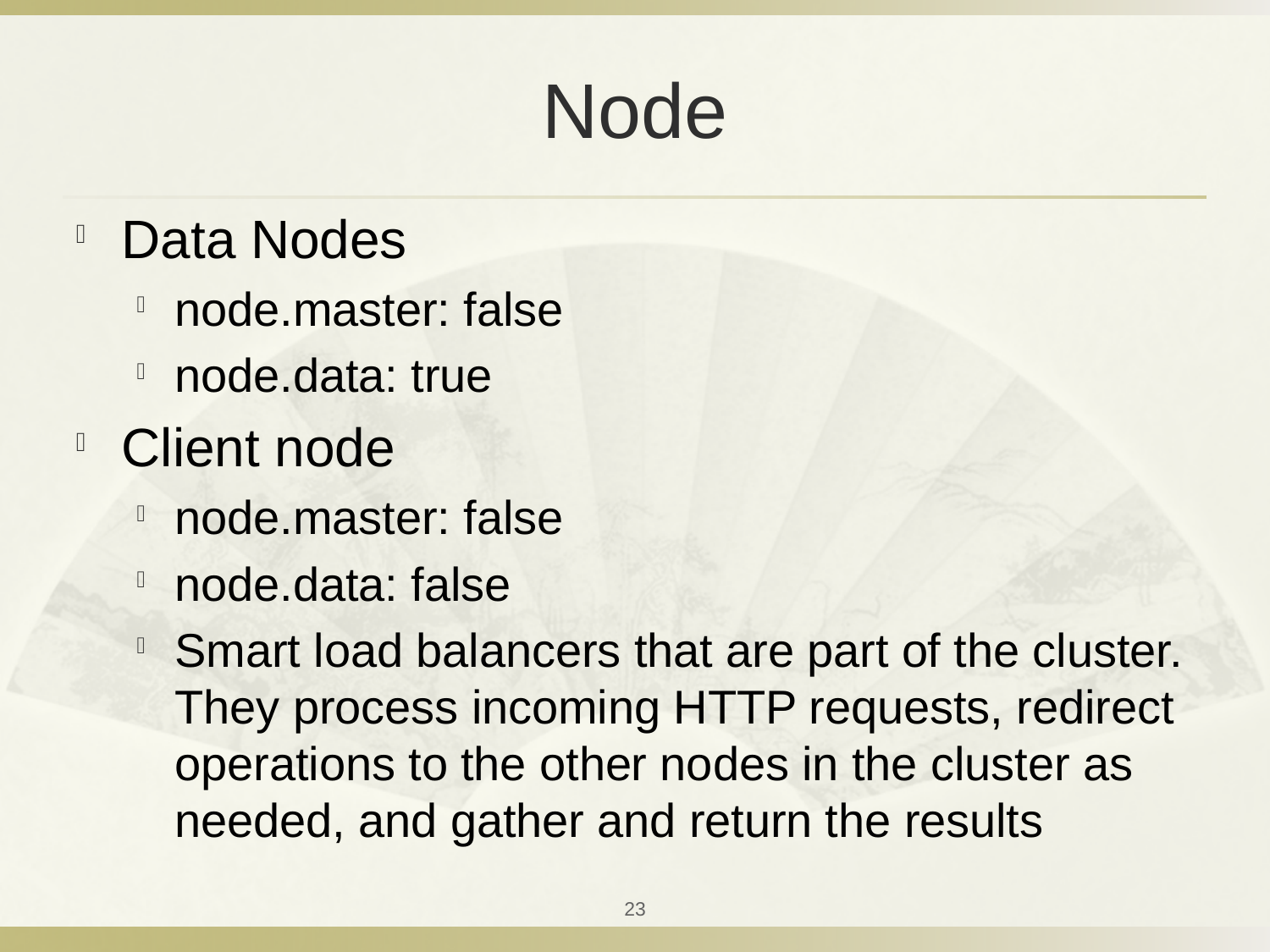

# Node
Data Nodes
node.master: false
node.data: true
Client node
node.master: false
node.data: false
Smart load balancers that are part of the cluster. They process incoming HTTP requests, redirect operations to the other nodes in the cluster as needed, and gather and return the results

23